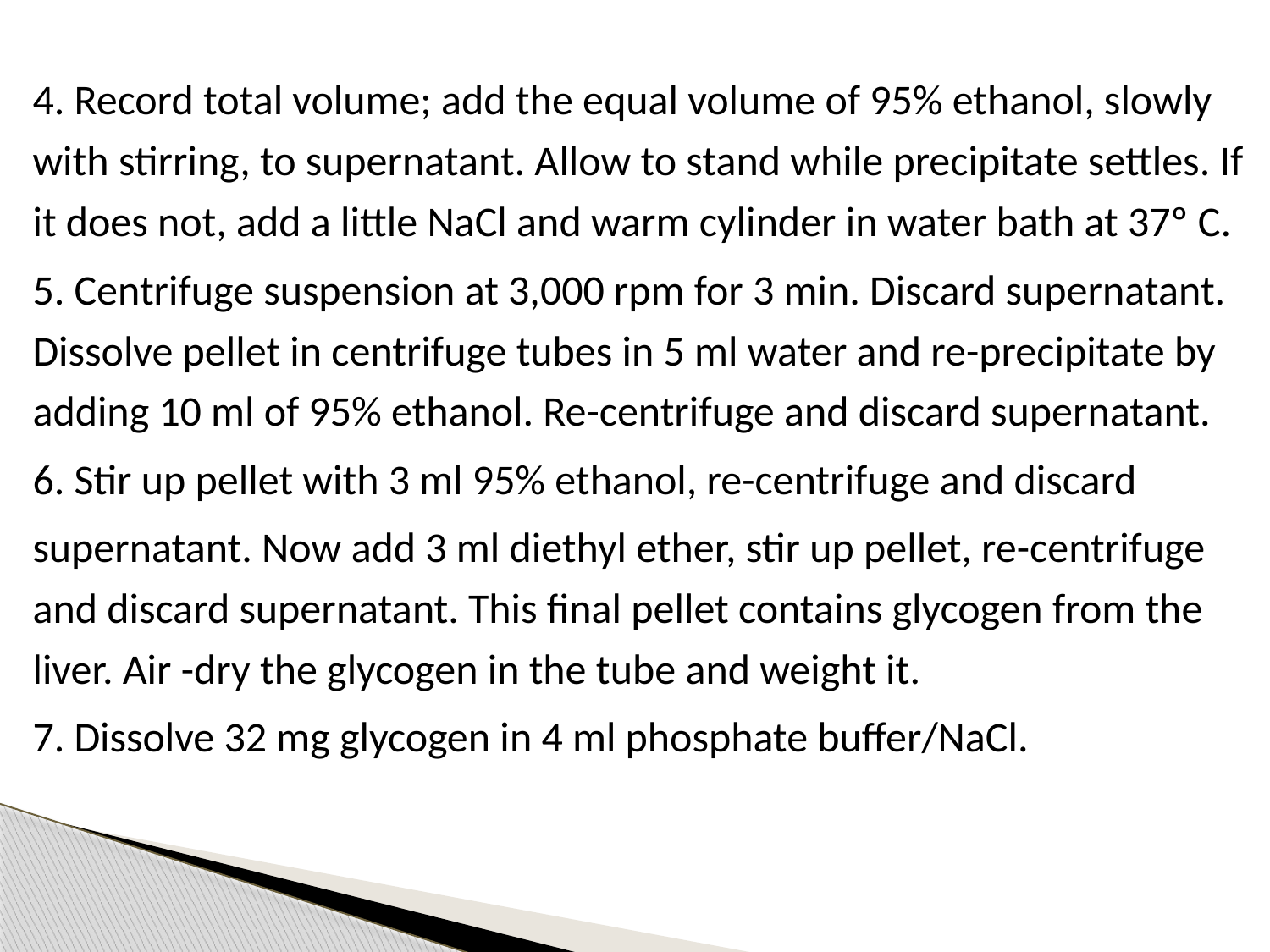

4. Record total volume; add the equal volume of 95% ethanol, slowly with stirring, to supernatant. Allow to stand while precipitate settles. If it does not, add a little NaCl and warm cylinder in water bath at 37º C.
5. Centrifuge suspension at 3,000 rpm for 3 min. Discard supernatant. Dissolve pellet in centrifuge tubes in 5 ml water and re-precipitate by adding 10 ml of 95% ethanol. Re-centrifuge and discard supernatant.
6. Stir up pellet with 3 ml 95% ethanol, re-centrifuge and discard
supernatant. Now add 3 ml diethyl ether, stir up pellet, re-centrifuge and discard supernatant. This final pellet contains glycogen from the liver. Air -dry the glycogen in the tube and weight it.
7. Dissolve 32 mg glycogen in 4 ml phosphate buffer/NaCl.